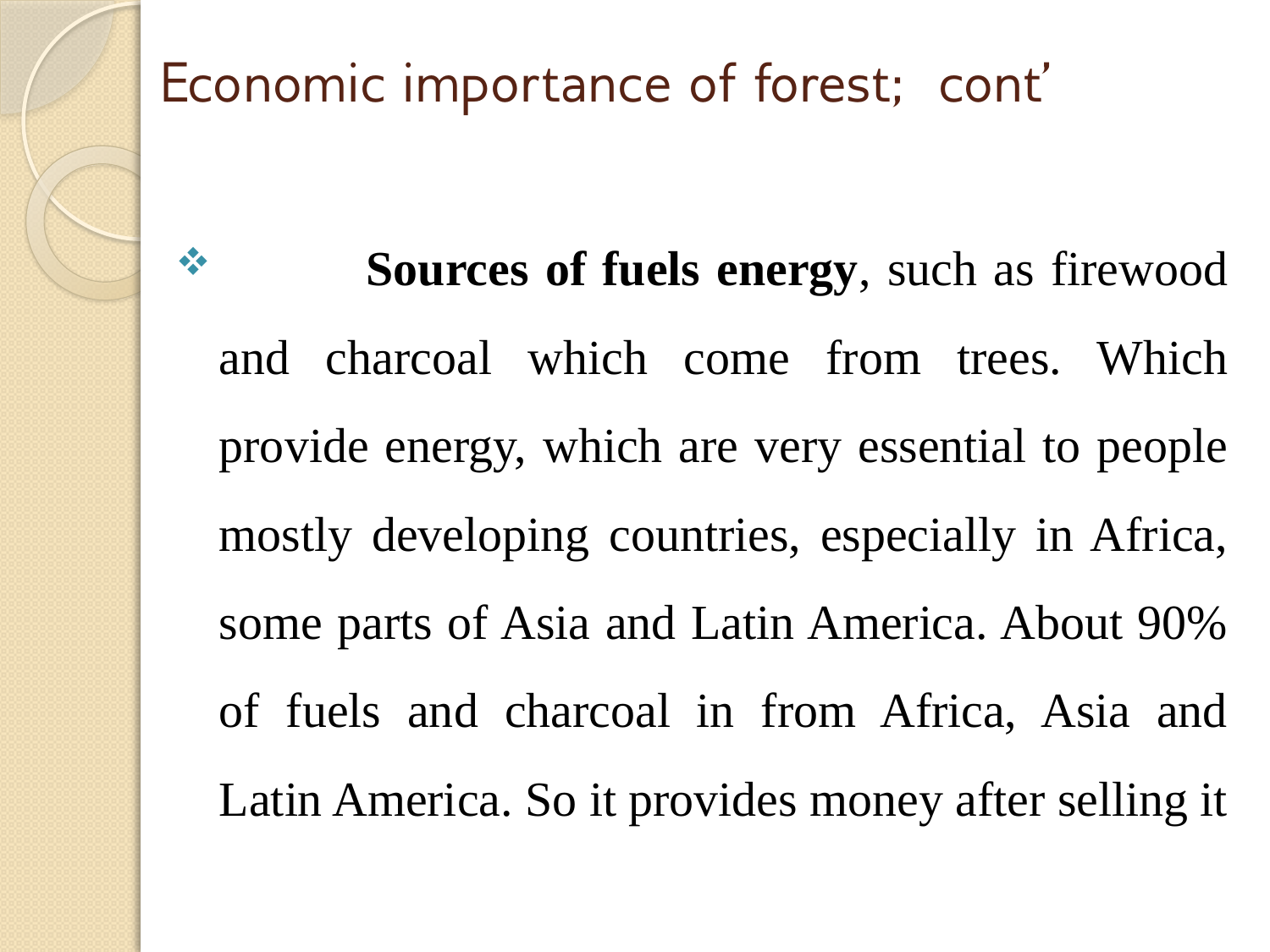

# Economic importance of forest;  cont’
         Sources of fuels energy, such as firewood and charcoal which come from trees. Which provide energy, which are very essential to people mostly developing countries, especially in Africa, some parts of Asia and Latin America. About 90% of fuels and charcoal in from Africa, Asia and Latin America. So it provides money after selling it